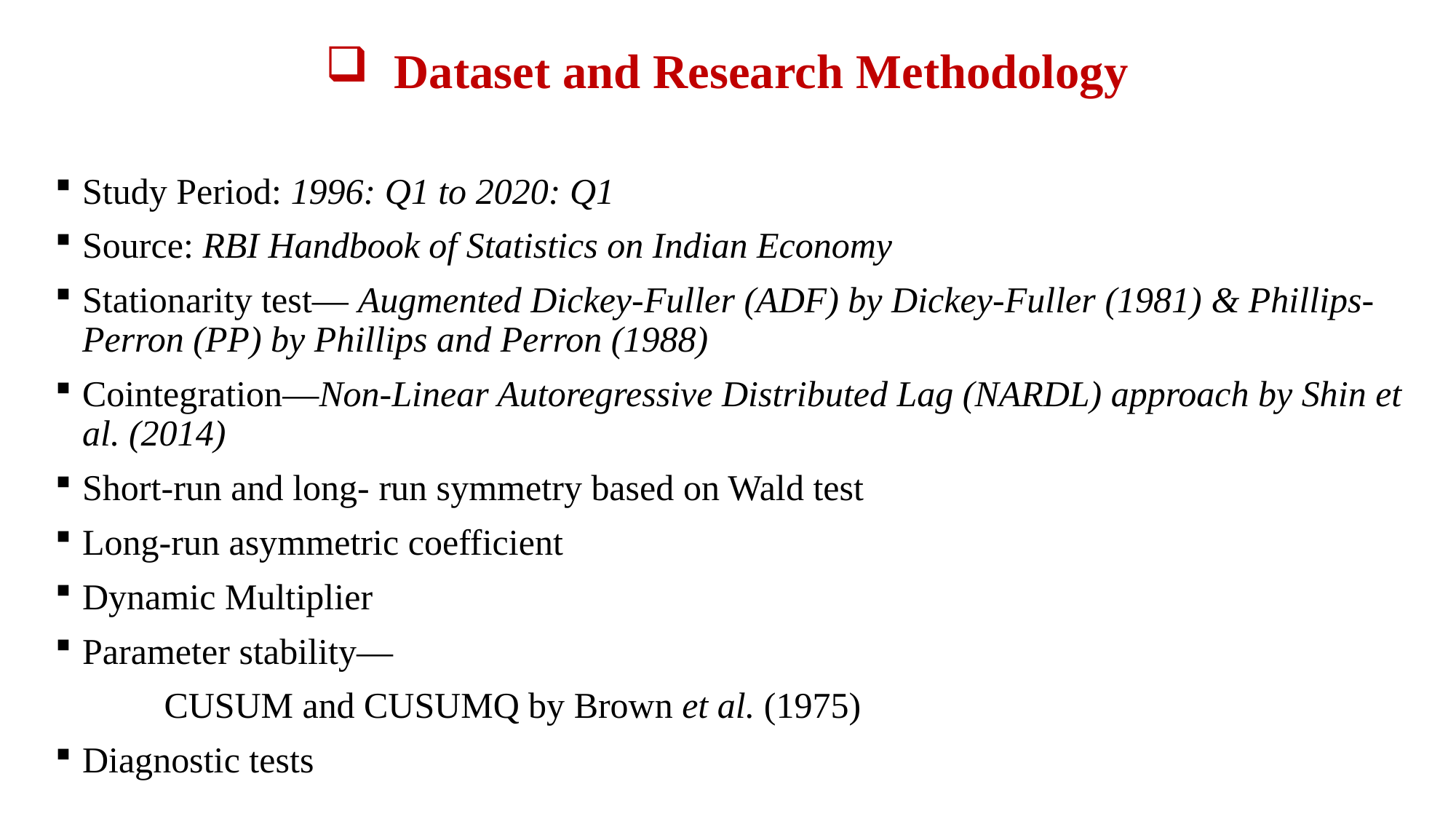

# Dataset and Research Methodology
Study Period: 1996: Q1 to 2020: Q1
Source: RBI Handbook of Statistics on Indian Economy
Stationarity test— Augmented Dickey-Fuller (ADF) by Dickey-Fuller (1981) & Phillips-Perron (PP) by Phillips and Perron (1988)
Cointegration—Non-Linear Autoregressive Distributed Lag (NARDL) approach by Shin et al. (2014)
Short-run and long- run symmetry based on Wald test
Long-run asymmetric coefficient
Dynamic Multiplier
Parameter stability—
	CUSUM and CUSUMQ by Brown et al. (1975)
Diagnostic tests